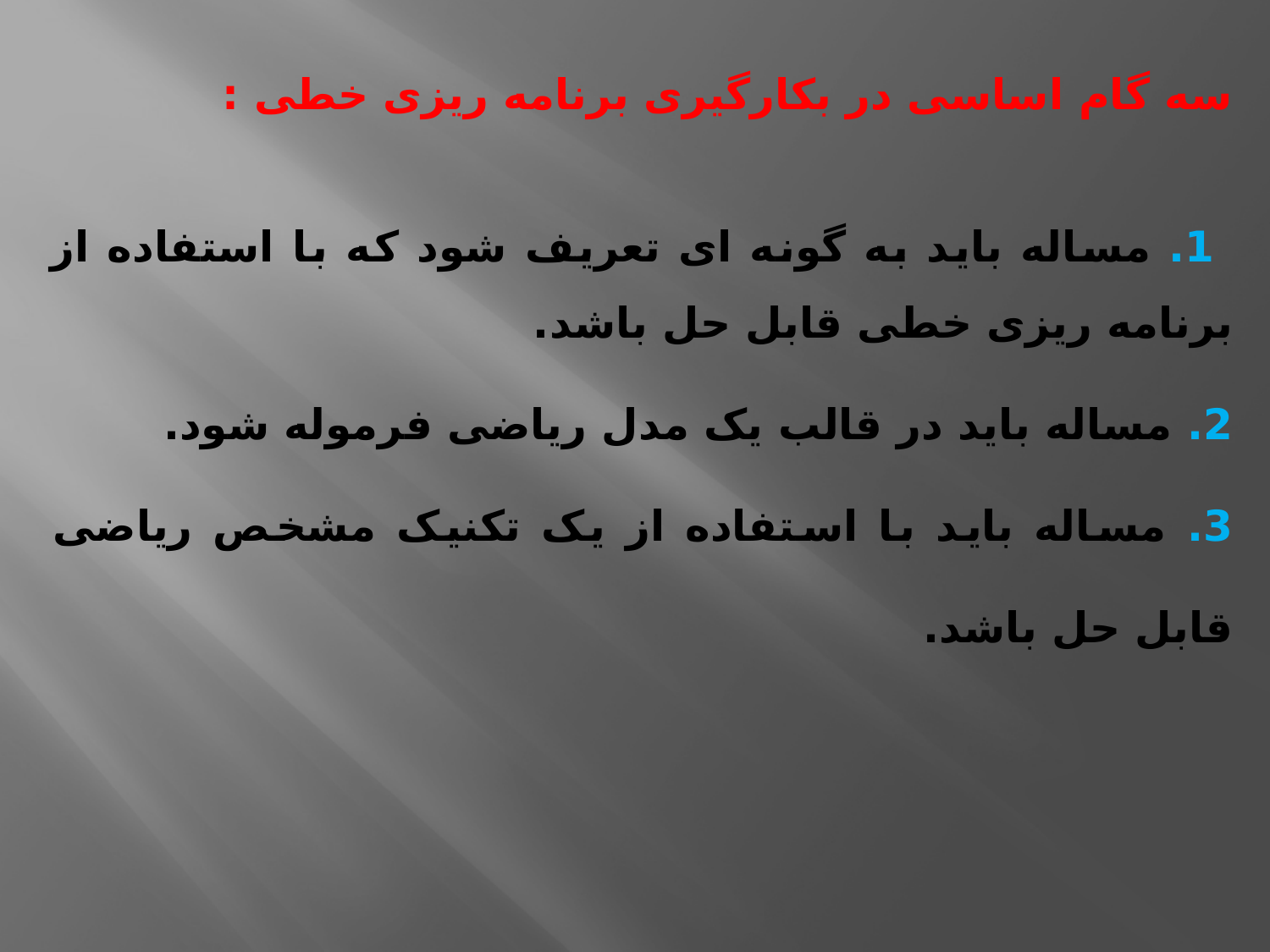

سه گام اساسی در بکارگیری برنامه ریزی خطی :

 1. مساله باید به گونه ای تعریف شود که با استفاده از برنامه ریزی خطی قابل حل باشد.
2. مساله باید در قالب یک مدل ریاضی فرموله شود.
3. مساله باید با استفاده از یک تکنیک مشخص ریاضی قابل حل باشد.